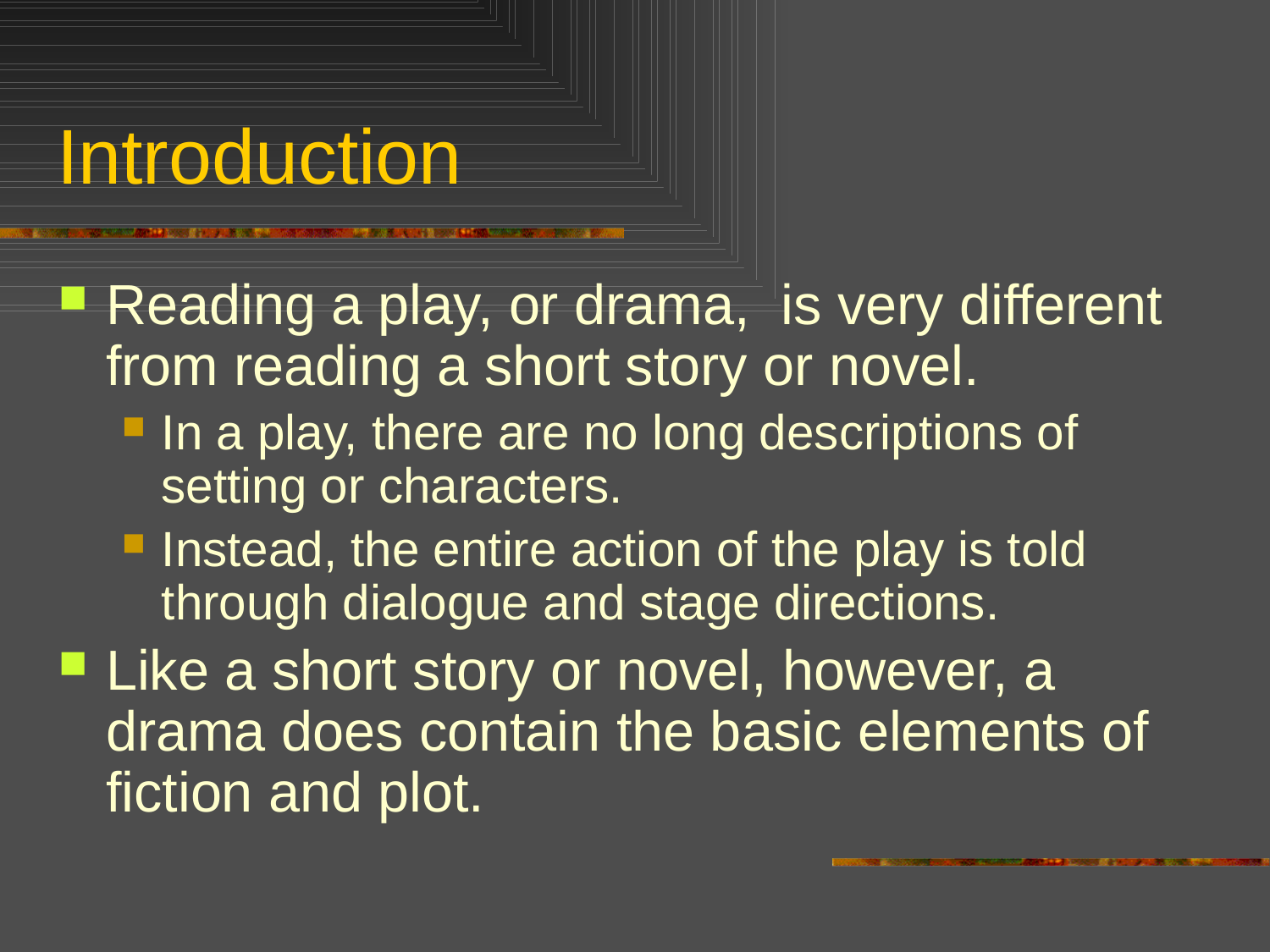

# Introduction
Reading a play, or drama,  is very different from reading a short story or novel.
In a play, there are no long descriptions of setting or characters.
Instead, the entire action of the play is told through dialogue and stage directions.
Like a short story or novel, however, a drama does contain the basic elements of fiction and plot.